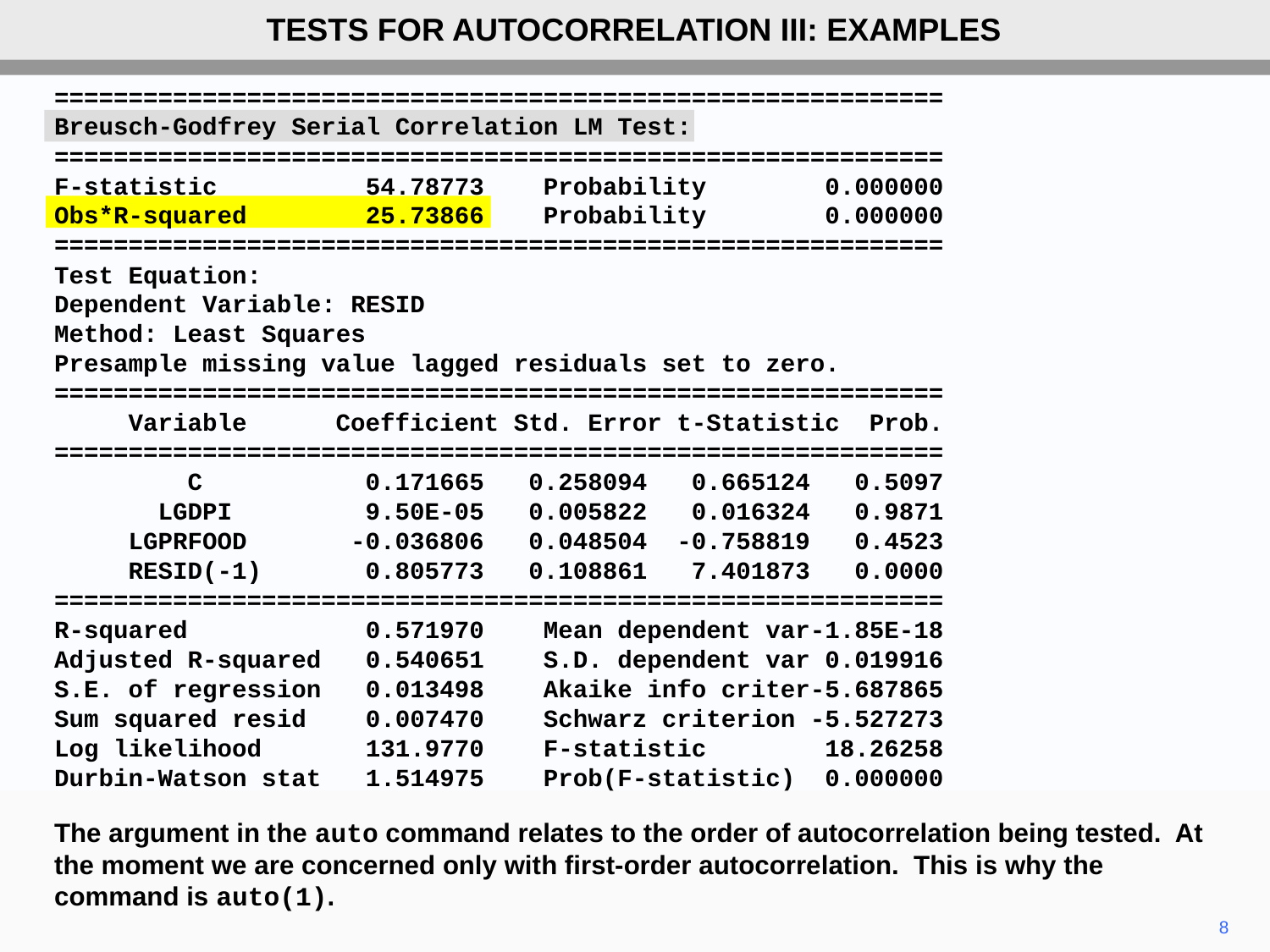

TESTS FOR AUTOCORRELATION III: EXAMPLES

============================================================
Breusch-Godfrey Serial Correlation LM Test:
============================================================
F-statistic          54.78773    Probability        0.000000
Obs*R-squared        25.73866    Probability        0.000000
============================================================
Test Equation:
Dependent Variable: RESID
Method: Least Squares
Presample missing value lagged residuals set to zero.
============================================================
     Variable      Coefficient Std. Error t-Statistic  Prob.
============================================================
         C           0.171665   0.258094   0.665124   0.5097
       LGDPI         9.50E-05   0.005822   0.016324   0.9871
     LGPRFOOD       -0.036806   0.048504  -0.758819   0.4523
     RESID(-1)       0.805773   0.108861   7.401873   0.0000
============================================================
R-squared            0.571970    Mean dependent var-1.85E-18
Adjusted R-squared   0.540651    S.D. dependent var 0.019916
S.E. of regression   0.013498    Akaike info criter-5.687865
Sum squared resid    0.007470    Schwarz criterion -5.527273
Log likelihood       131.9770    F-statistic        18.26258
Durbin-Watson stat   1.514975    Prob(F-statistic)  0.000000
============================================================

The argument in the auto command relates to the order of autocorrelation being tested.  At the moment we are concerned only with first-order autocorrelation.  This is why the command is auto(1).
8